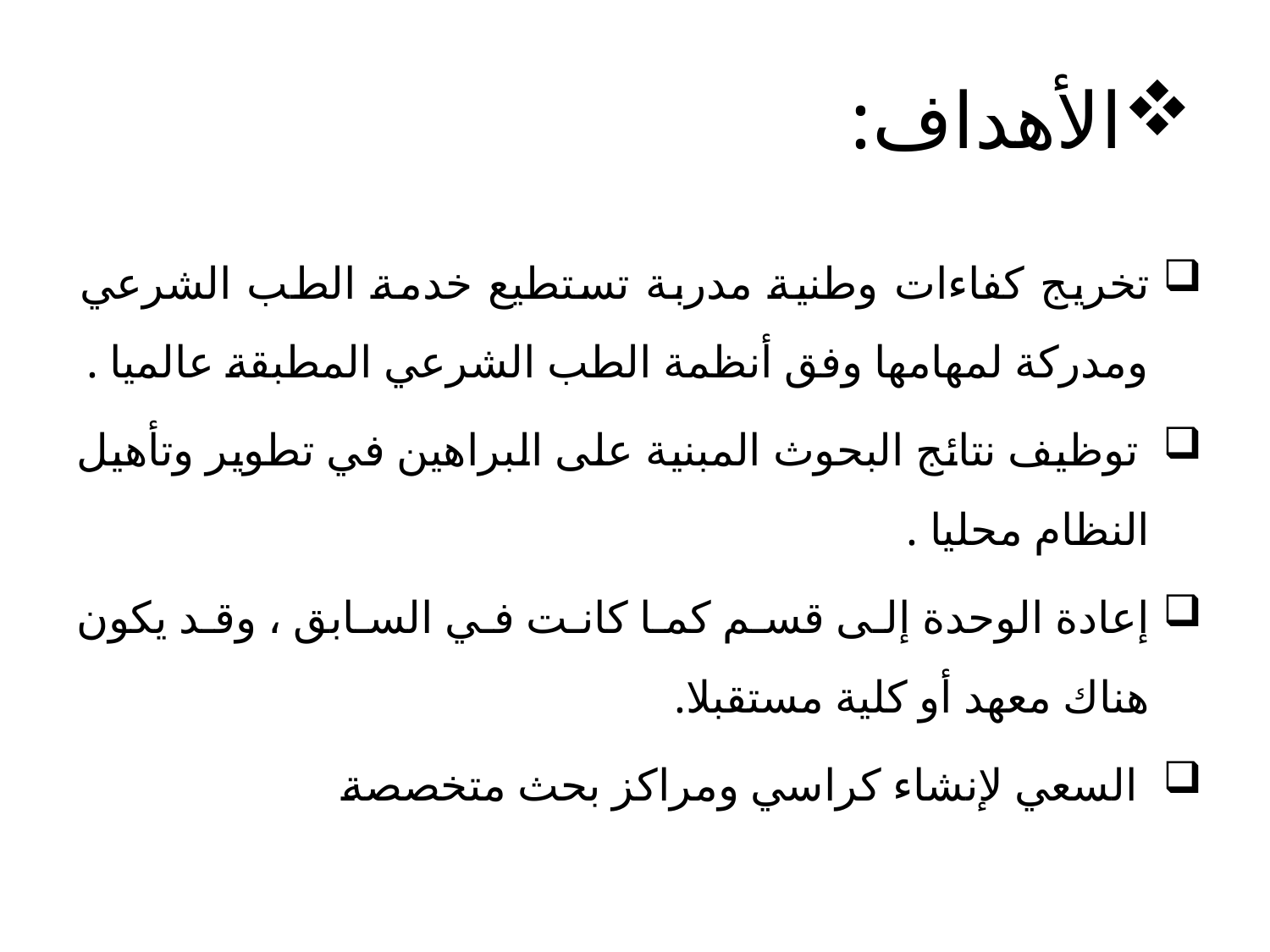

# الأهداف:
تخريج كفاءات وطنية مدربة تستطيع خدمة الطب الشرعي ومدركة لمهامها وفق أنظمة الطب الشرعي المطبقة عالميا .
 توظيف نتائج البحوث المبنية على البراهين في تطوير وتأهيل النظام محليا .
إعادة الوحدة إلى قسم كما كانت في السابق ، وقد يكون هناك معهد أو كلية مستقبلا.
 السعي لإنشاء كراسي ومراكز بحث متخصصة